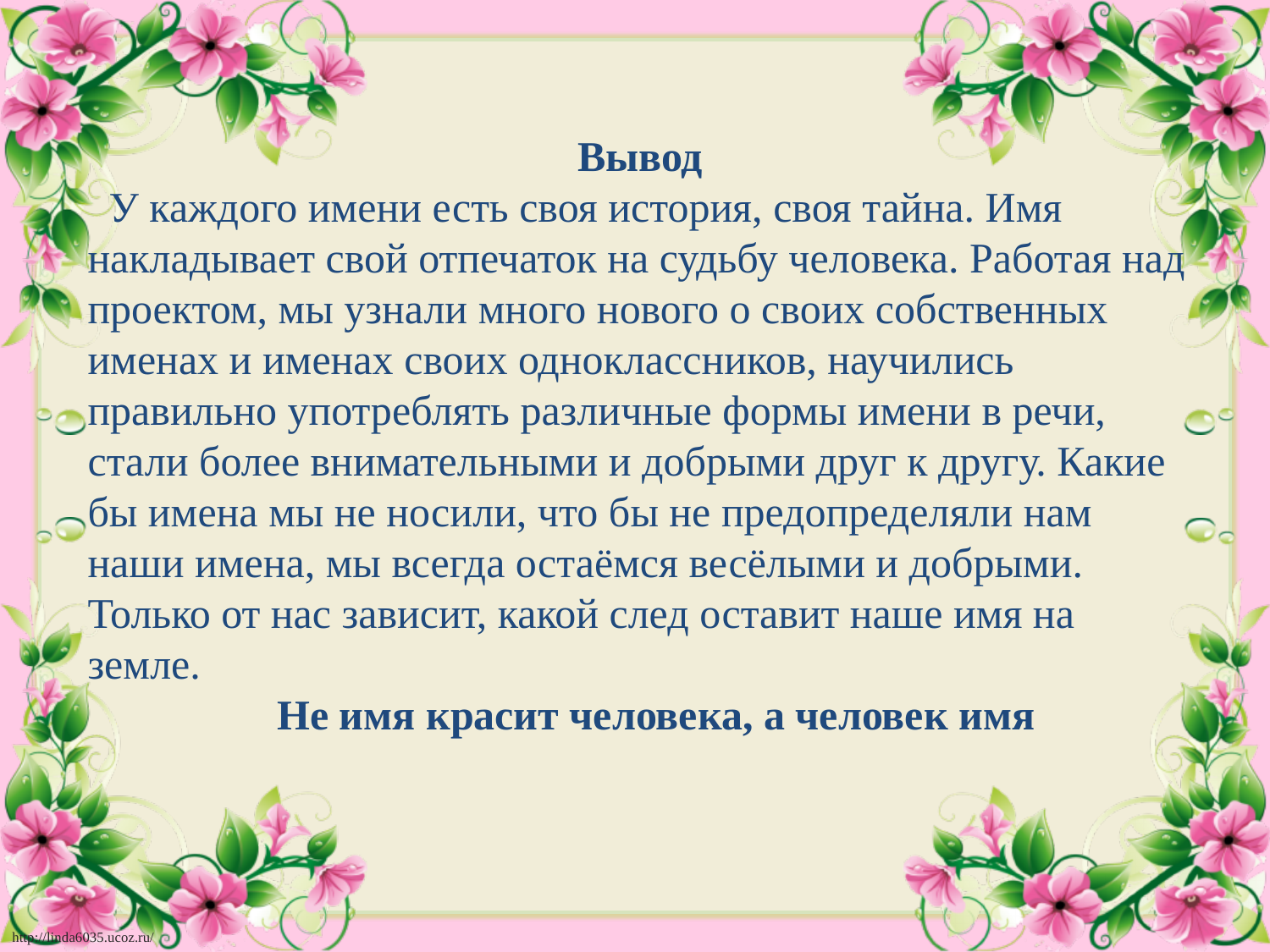

Вывод
  У каждого имени есть своя история, своя тайна. Имя накладывает свой отпечаток на судьбу человека. Работая над проектом, мы узнали много нового о своих собственных именах и именах своих одноклассников, научились правильно употреблять различные формы имени в речи, стали более внимательными и добрыми друг к другу. Какие бы имена мы не носили, что бы не предопределяли нам наши имена, мы всегда остаёмся весёлыми и добрыми. Только от нас зависит, какой след оставит наше имя на земле.
   Не имя красит человека, а человек имя